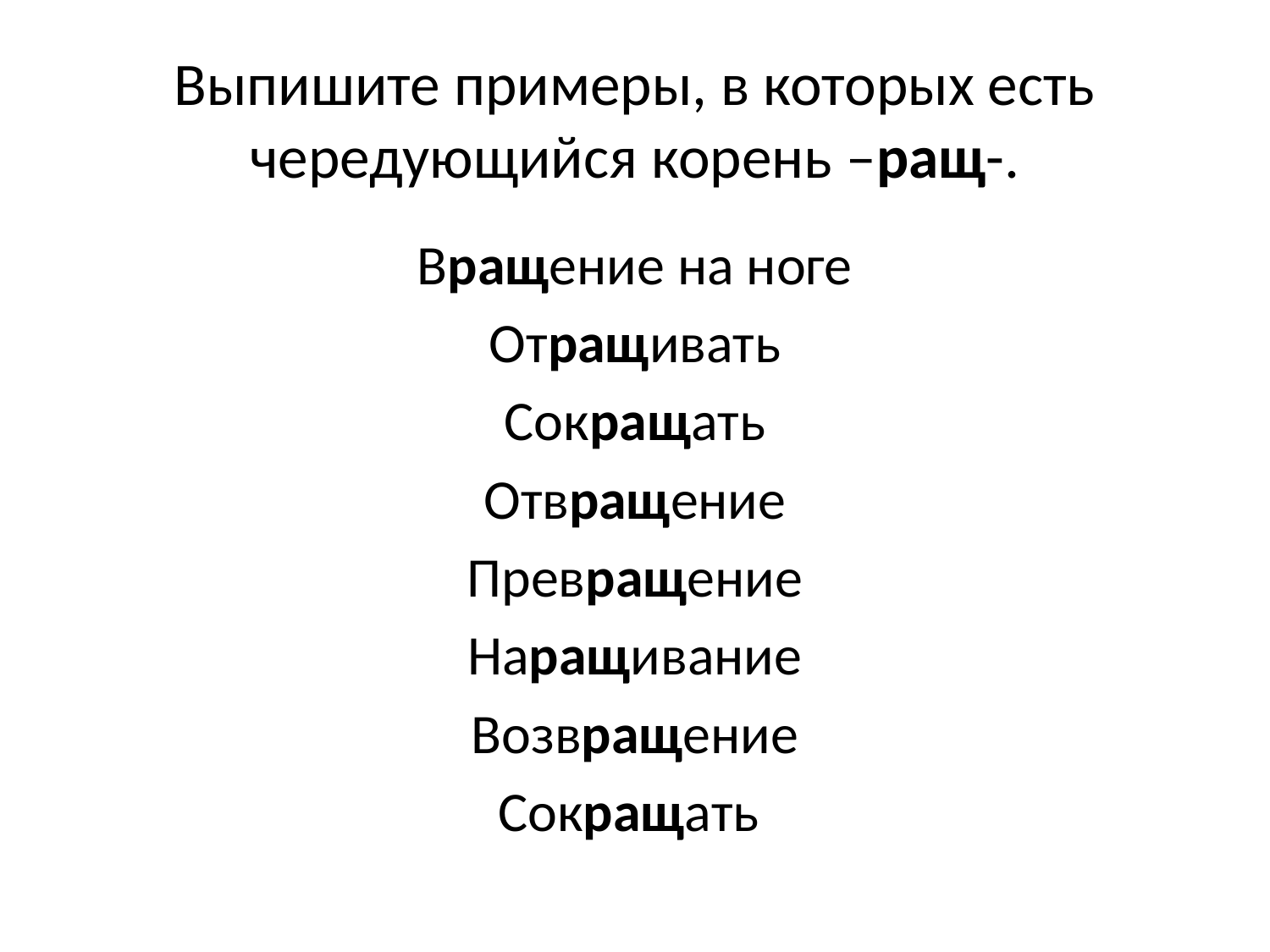

# Выпишите примеры, в которых есть чередующийся корень –ращ-.
Вращение на ноге
Отращивать
Сокращать
Отвращение
Превращение
Наращивание
Возвращение
Сокращать